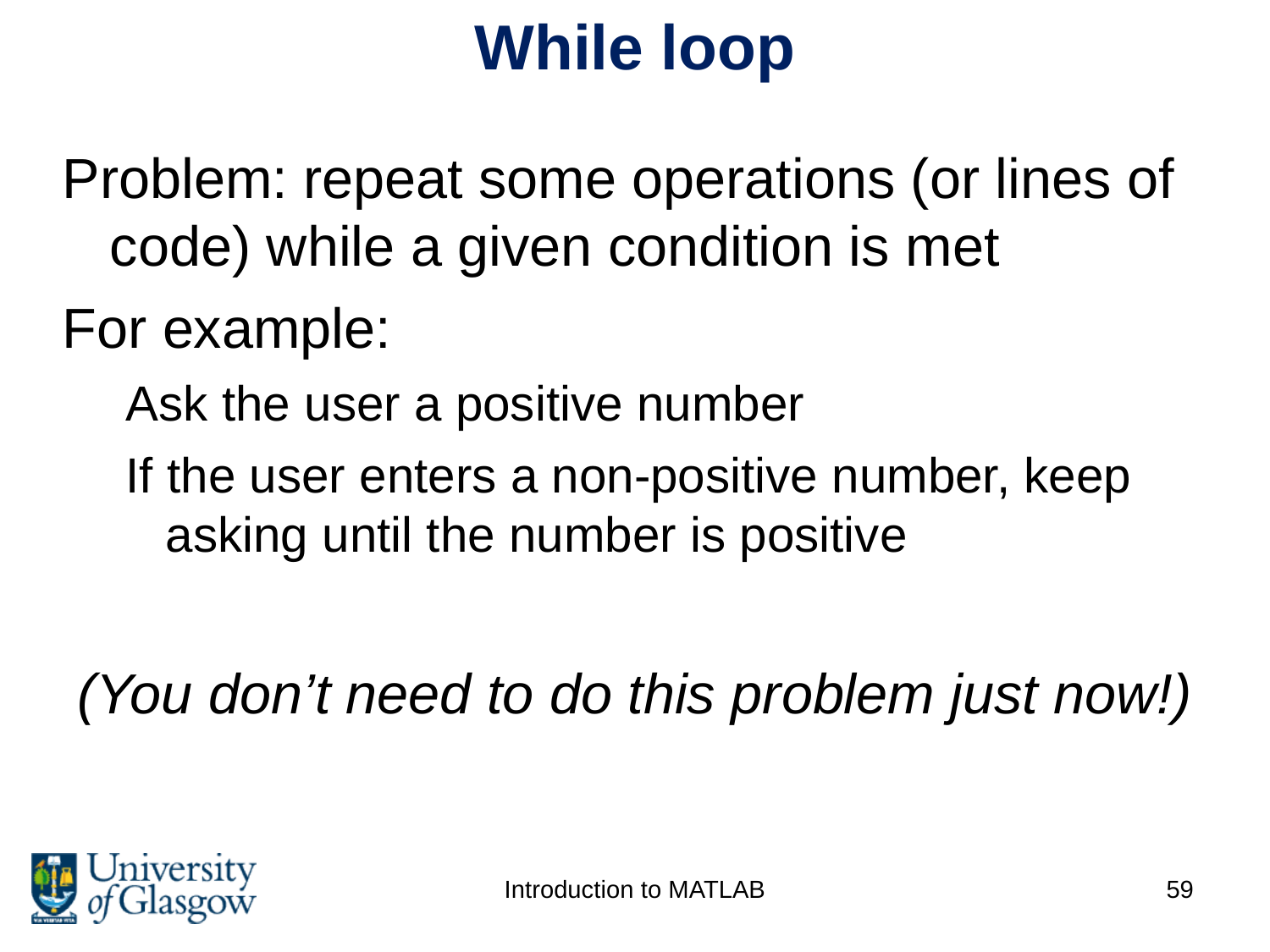

# While loop
Problem: repeat some operations (or lines of code) while a given condition is met
For example:
Ask the user a positive number
If the user enters a non-positive number, keep asking until the number is positive

(You don’t need to do this problem just now!)
Introduction to MATLAB
59